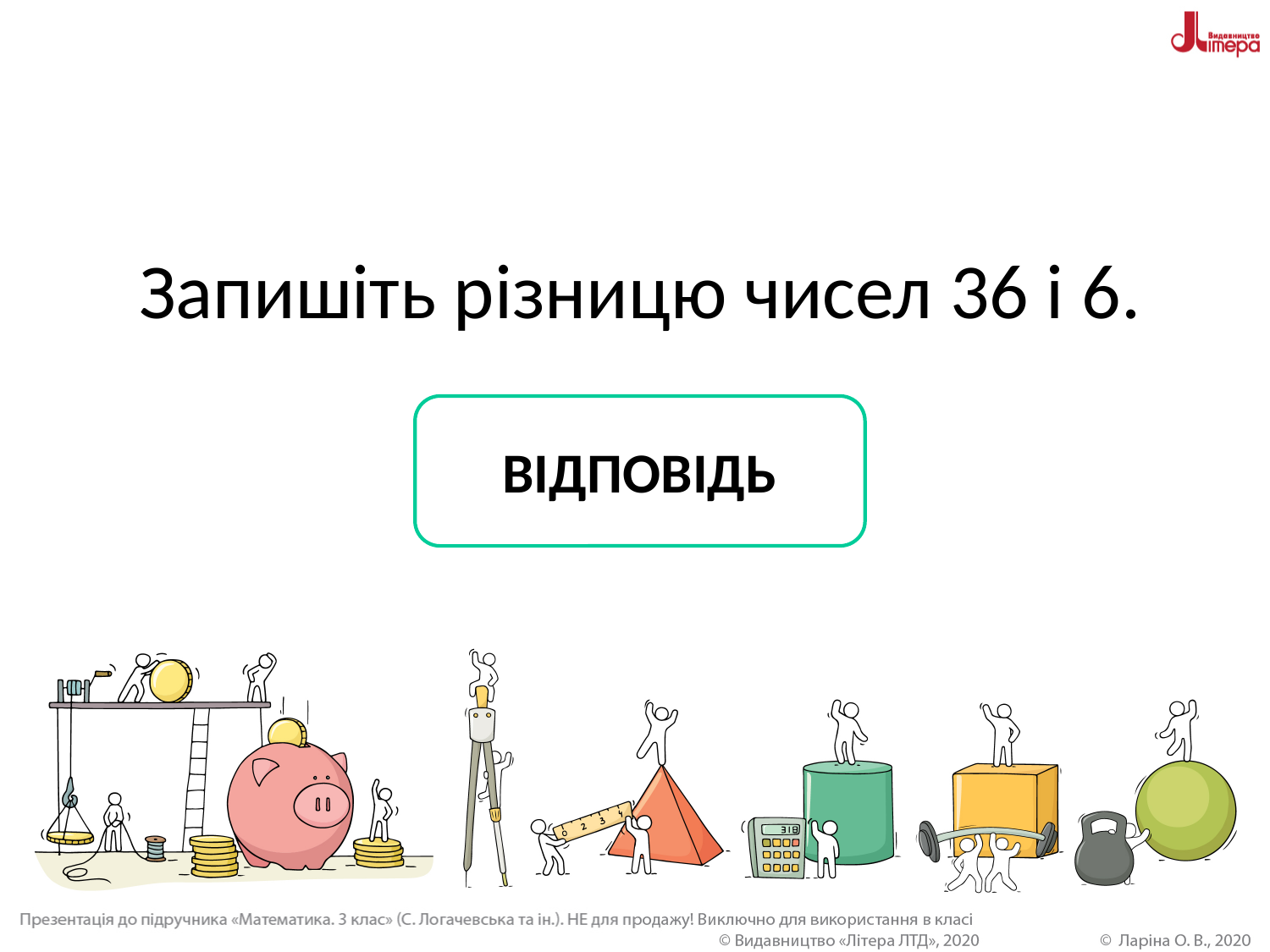

# Запишіть різницю чисел 36 і 6.

ВІДПОВІДЬ